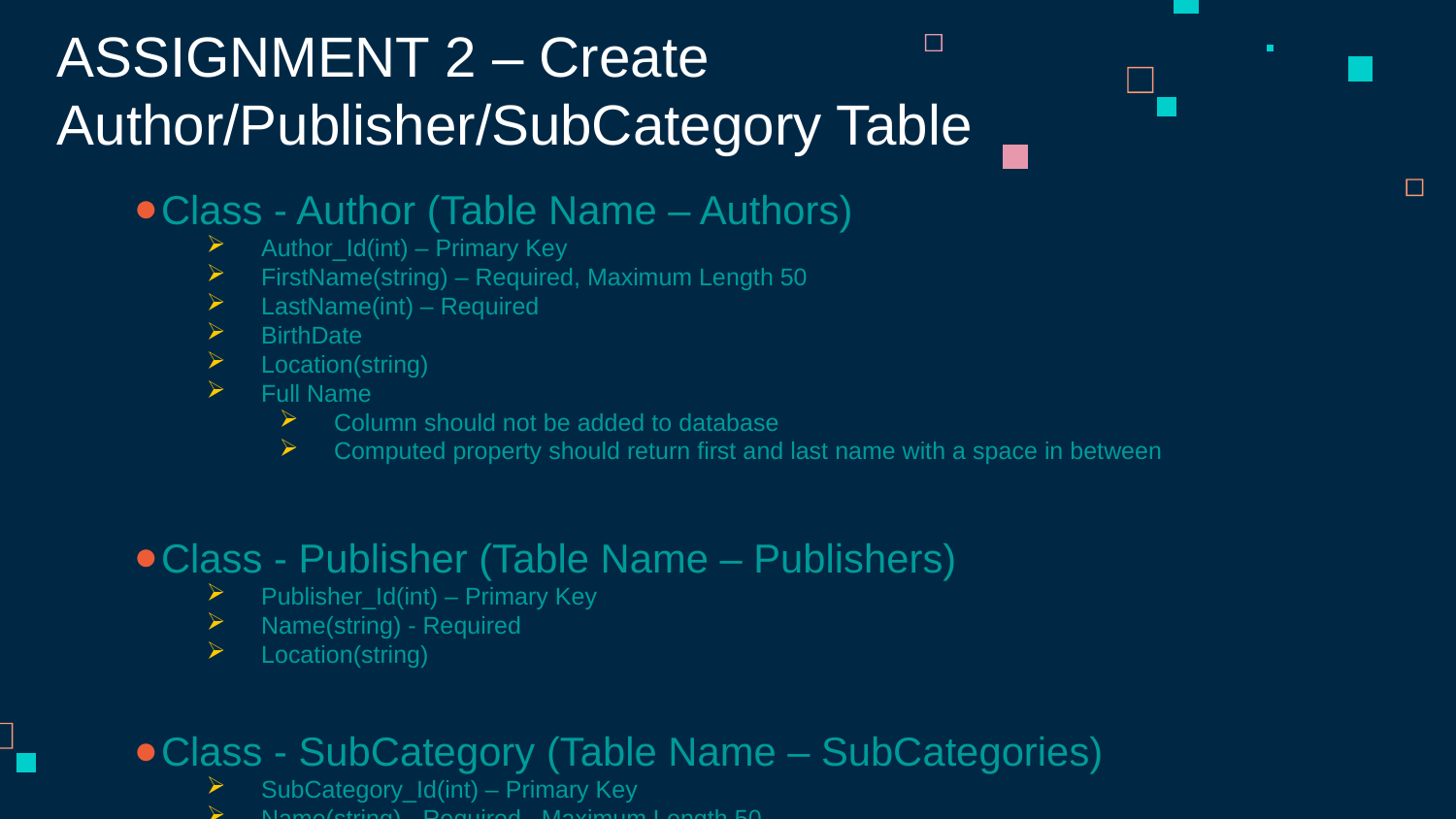

# ASSIGNMENT 2 – Create Author/Publisher/SubCategory Table
Class - Author (Table Name – Authors)
Author_Id(int) – Primary Key
FirstName(string) – Required, Maximum Length 50
LastName(int) – Required
BirthDate
Location(string)
Full Name
Column should not be added to database
Computed property should return first and last name with a space in between

Class - Publisher (Table Name – Publishers)
Publisher_Id(int) – Primary Key
Name(string) - Required
Location(string)

Class - SubCategory (Table Name – SubCategories)
SubCategory_Id(int) – Primary Key
Name(string) - Required , Maximum Length 50